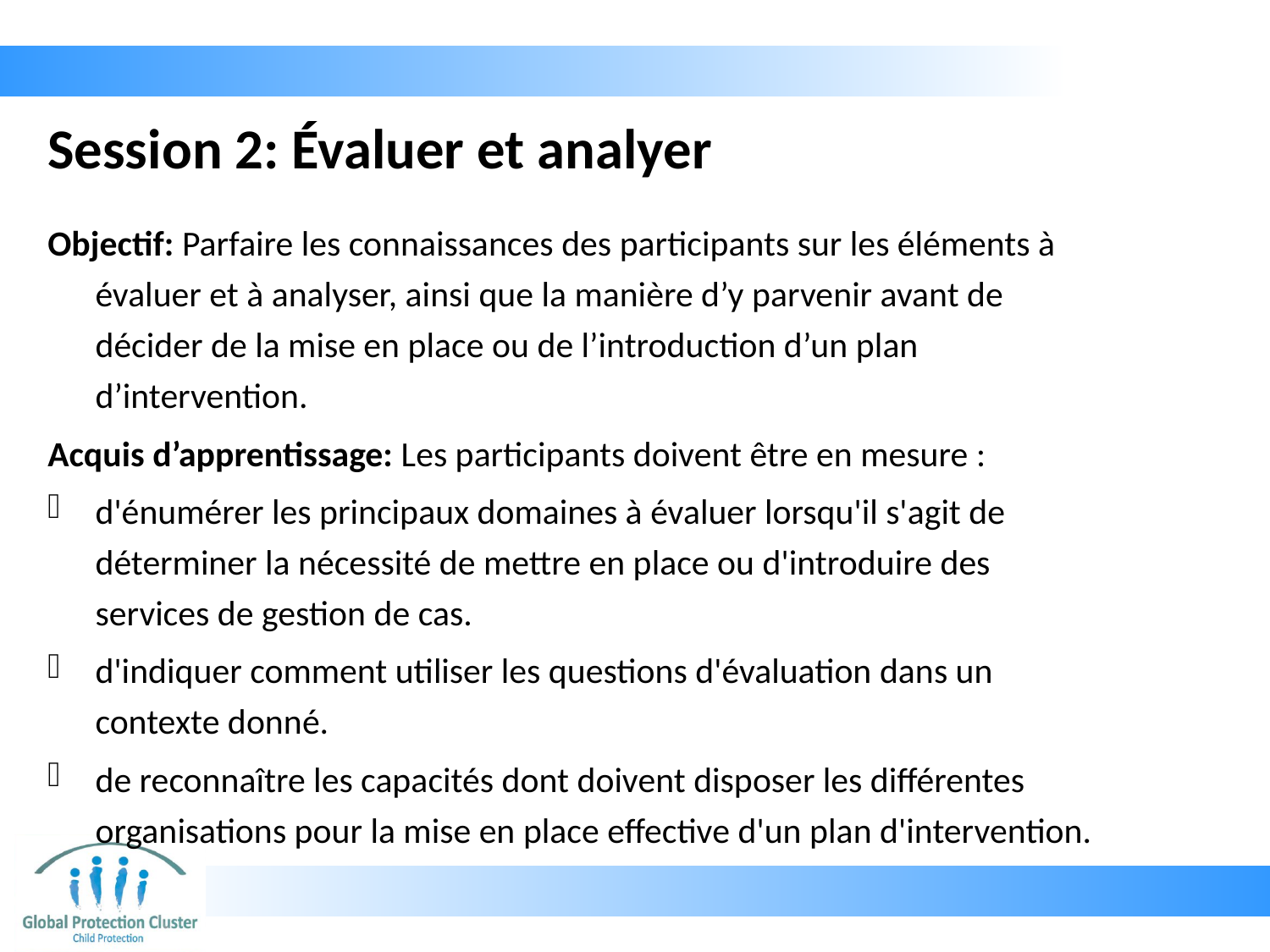

# Session 2: Évaluer et analyer
Objectif: Parfaire les connaissances des participants sur les éléments à évaluer et à analyser, ainsi que la manière d’y parvenir avant de décider de la mise en place ou de l’introduction d’un plan d’intervention.
Acquis d’apprentissage: Les participants doivent être en mesure :
d'énumérer les principaux domaines à évaluer lorsqu'il s'agit de déterminer la nécessité de mettre en place ou d'introduire des services de gestion de cas.
d'indiquer comment utiliser les questions d'évaluation dans un contexte donné.
de reconnaître les capacités dont doivent disposer les différentes organisations pour la mise en place effective d'un plan d'intervention.